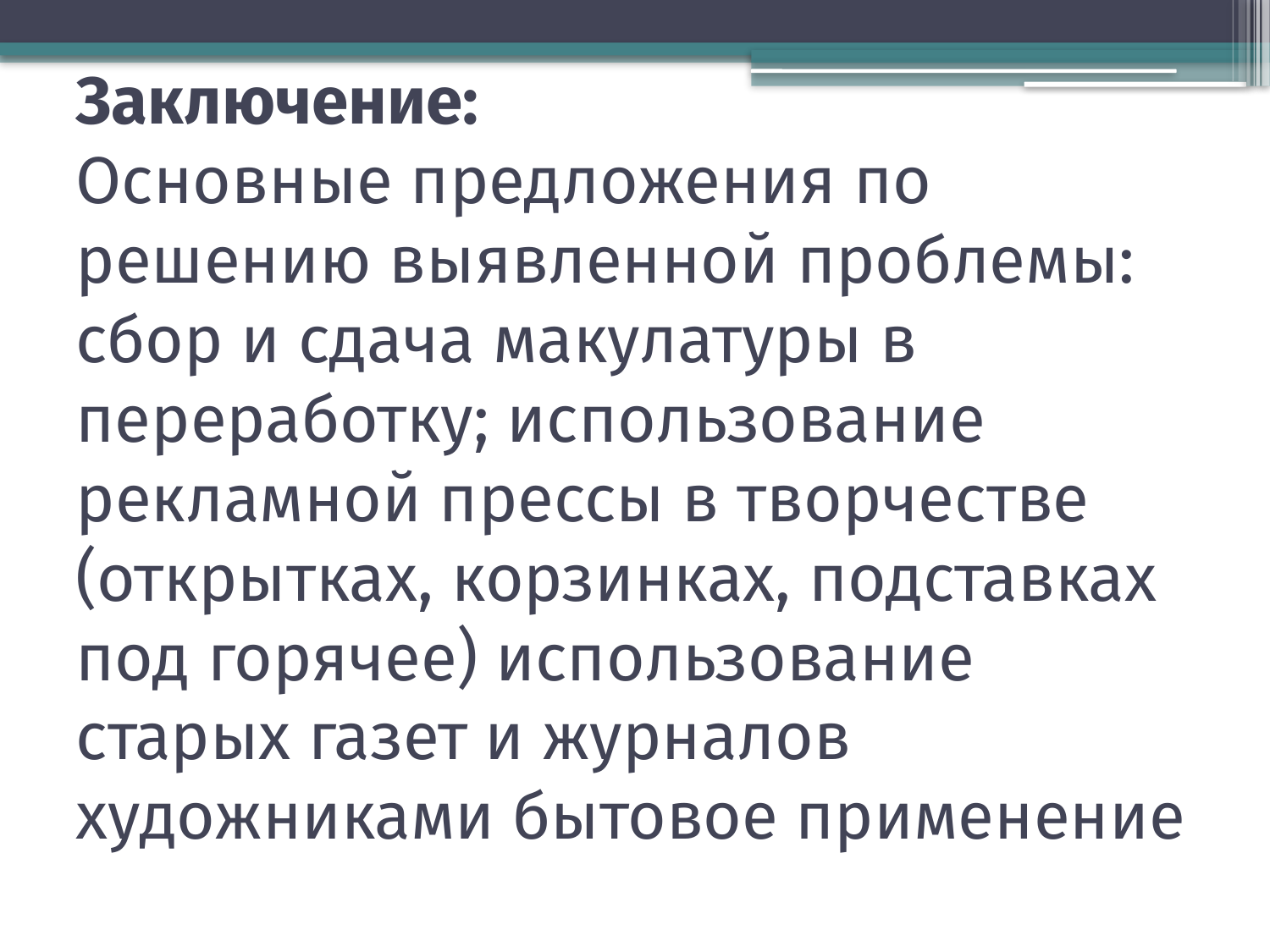

# Заключение: Основные предложения по решению выявленной проблемы: сбор и сдача макулатуры в переработку; использование рекламной прессы в творчестве (открытках, корзинках, подставках под горячее) использование старых газет и журналов художниками бытовое применение